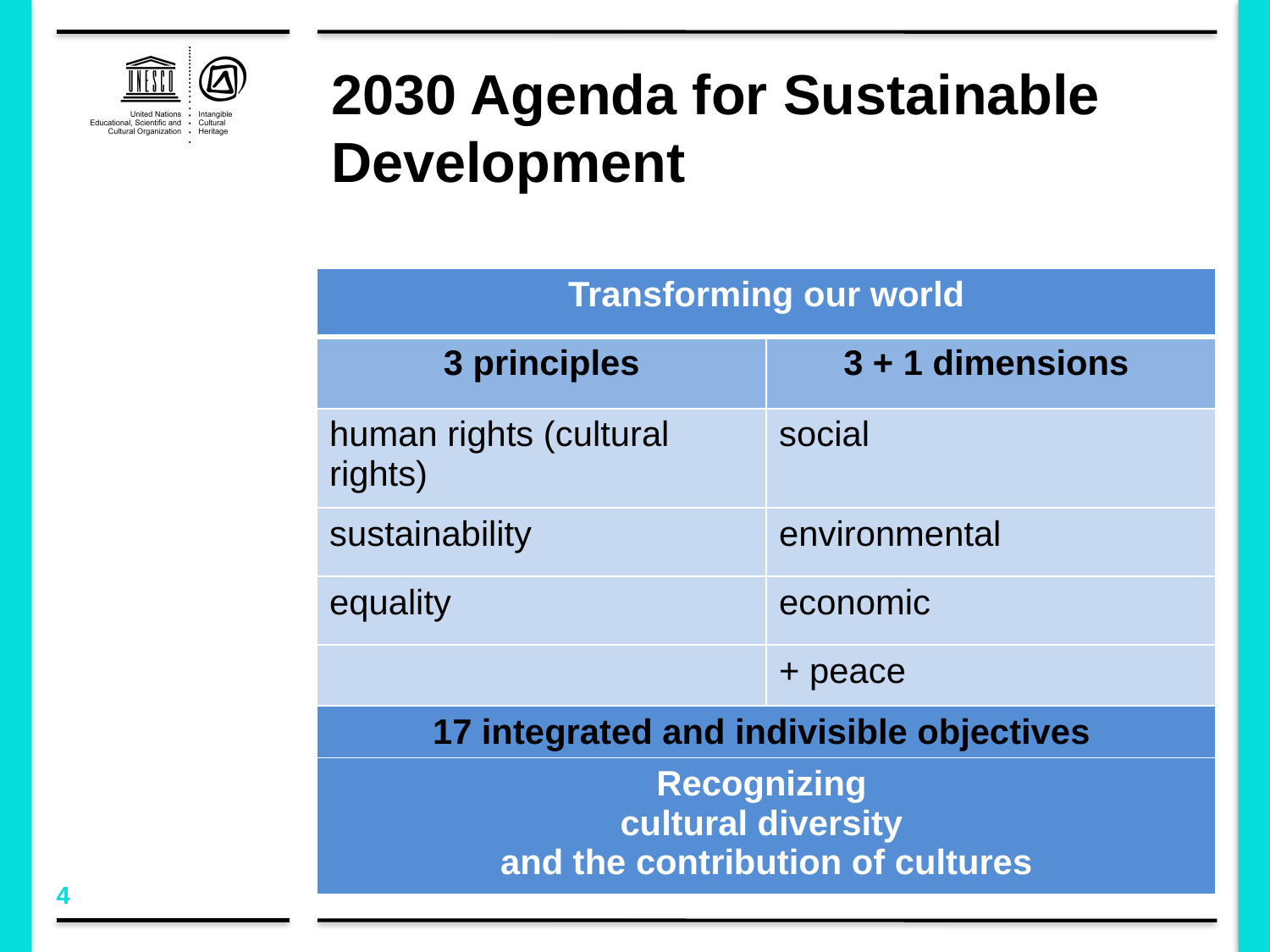

# 2030 Agenda for Sustainable Development
| Transforming our world |  |
| --- | --- |
| 3 principles | 3 + 1 dimensions |
| human rights (cultural rights) | social |
| sustainability | environmental |
| equality | economic |
|  | + peace |
| 17 integrated and indivisible objectives |  |
| Recognizing cultural diversity and the contribution of cultures |  |